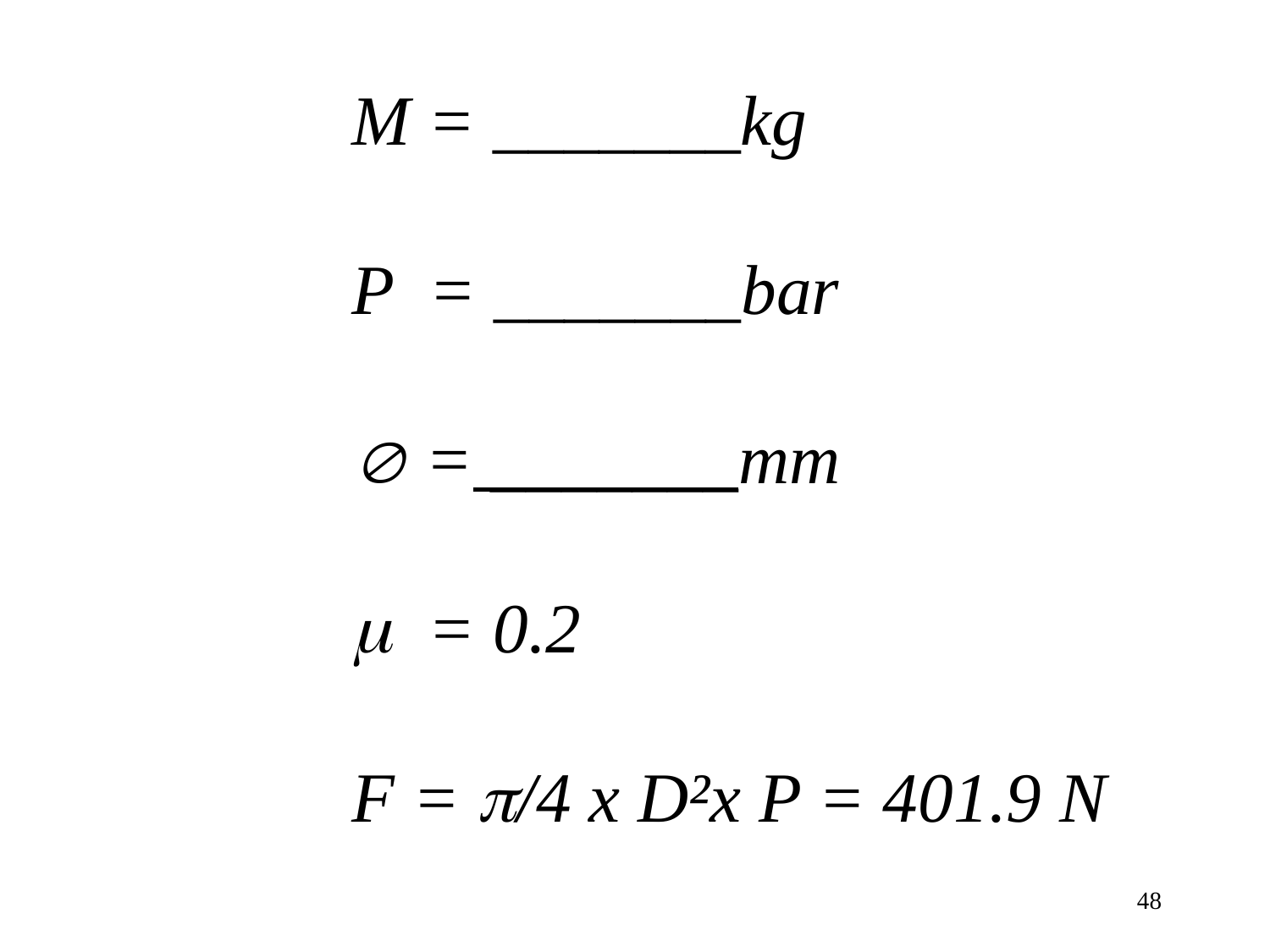

M = _______kg

P  = _______bar

∅ = _______mm

μ  = 0.2

F = π/4 x D²x P = 401.9 N
48